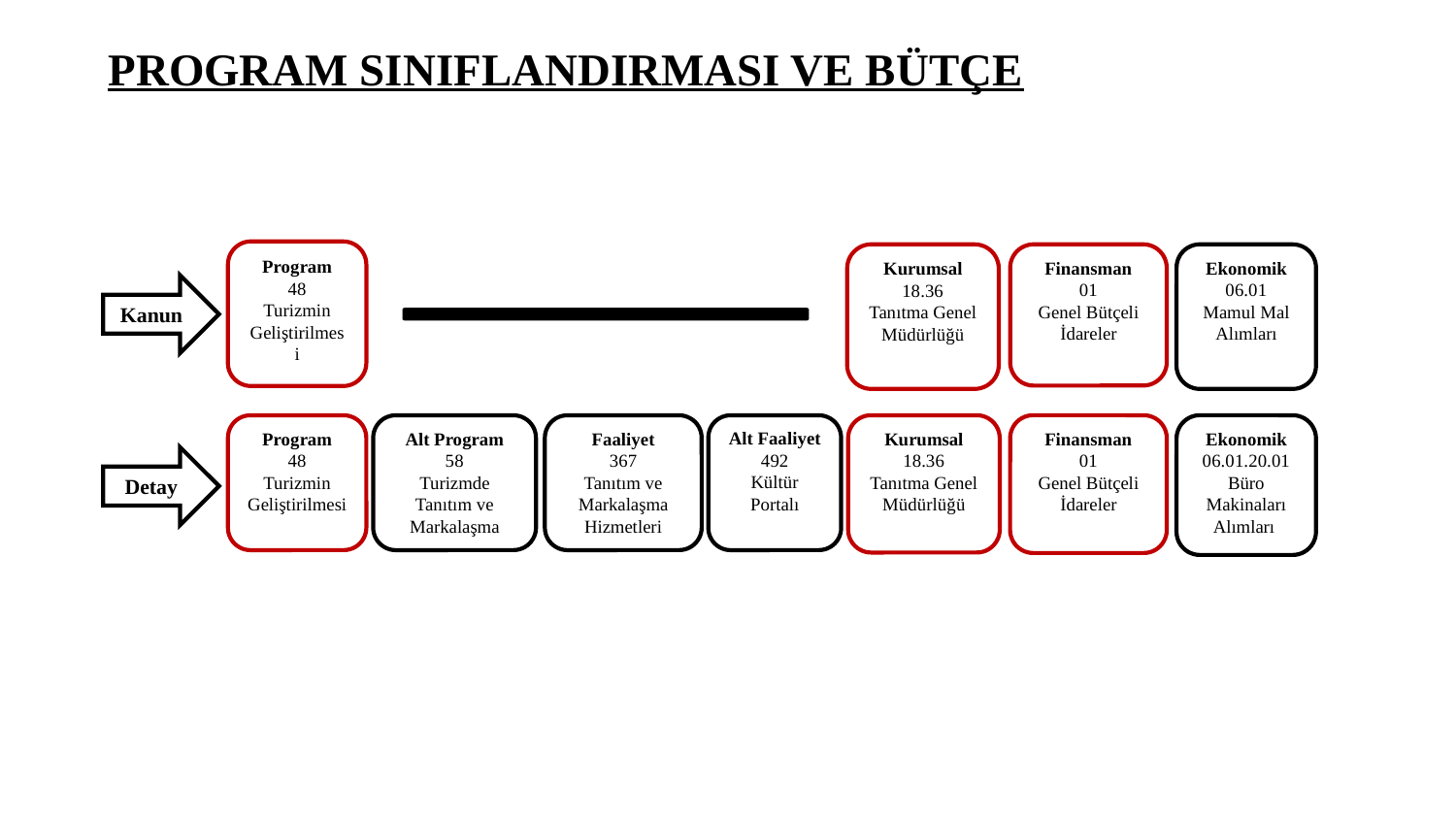

PROGRAM SINIFLANDIRMASI VE BÜTÇE
Program
48
Turizmin Geliştirilmesi

Kurumsal
18.36
Tanıtma Genel Müdürlüğü

Finansman
01
Genel Bütçeli İdareler

Ekonomik
06.01
Mamul Mal Alımları

Kanun

Alt Faaliyet
492
Kültür Portalı
Finansman
01
Genel Bütçeli İdareler

Ekonomik
06.01.20.01
Büro Makinaları Alımları
Faaliyet
367
Tanıtım ve Markalaşma
Hizmetleri

Alt Program
58
Turizmde Tanıtım ve Markalaşma

Program
48
Turizmin Geliştirilmesi
Kurumsal
18.36
Tanıtma Genel Müdürlüğü

Detay